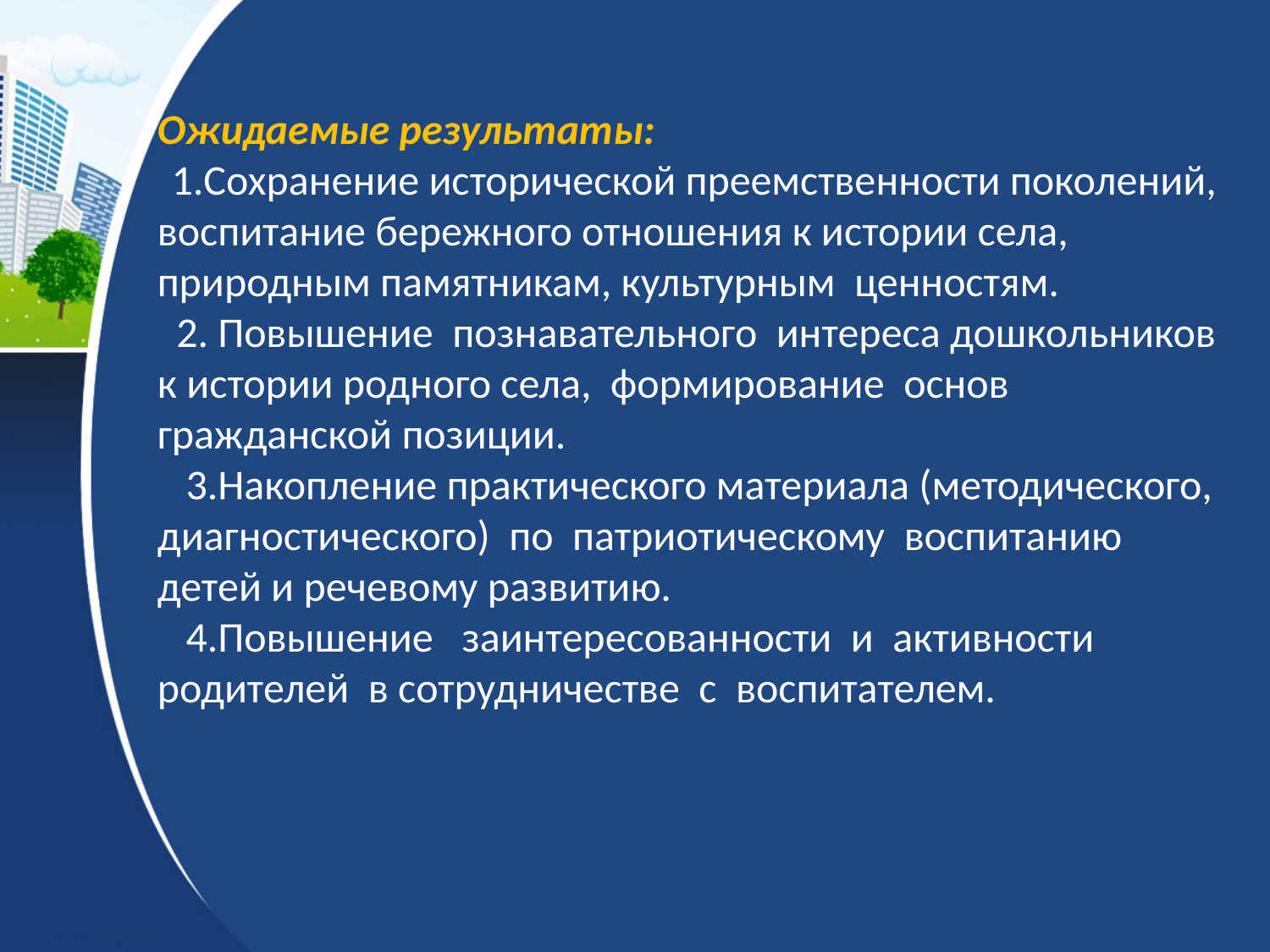

Ожидаемые результаты:
  1.Сохранение исторической преемственности поколений, воспитание бережного отношения к истории села, природным памятникам, культурным  ценностям.
  2. Повышение  познавательного  интереса дошкольников к истории родного села,  формирование  основ гражданской позиции.
   3.Накопление практического материала (методического, диагностического)  по  патриотическому  воспитанию  детей и речевому развитию.
   4.Повышение   заинтересованности  и  активности   родителей  в сотрудничестве  с  воспитателем.